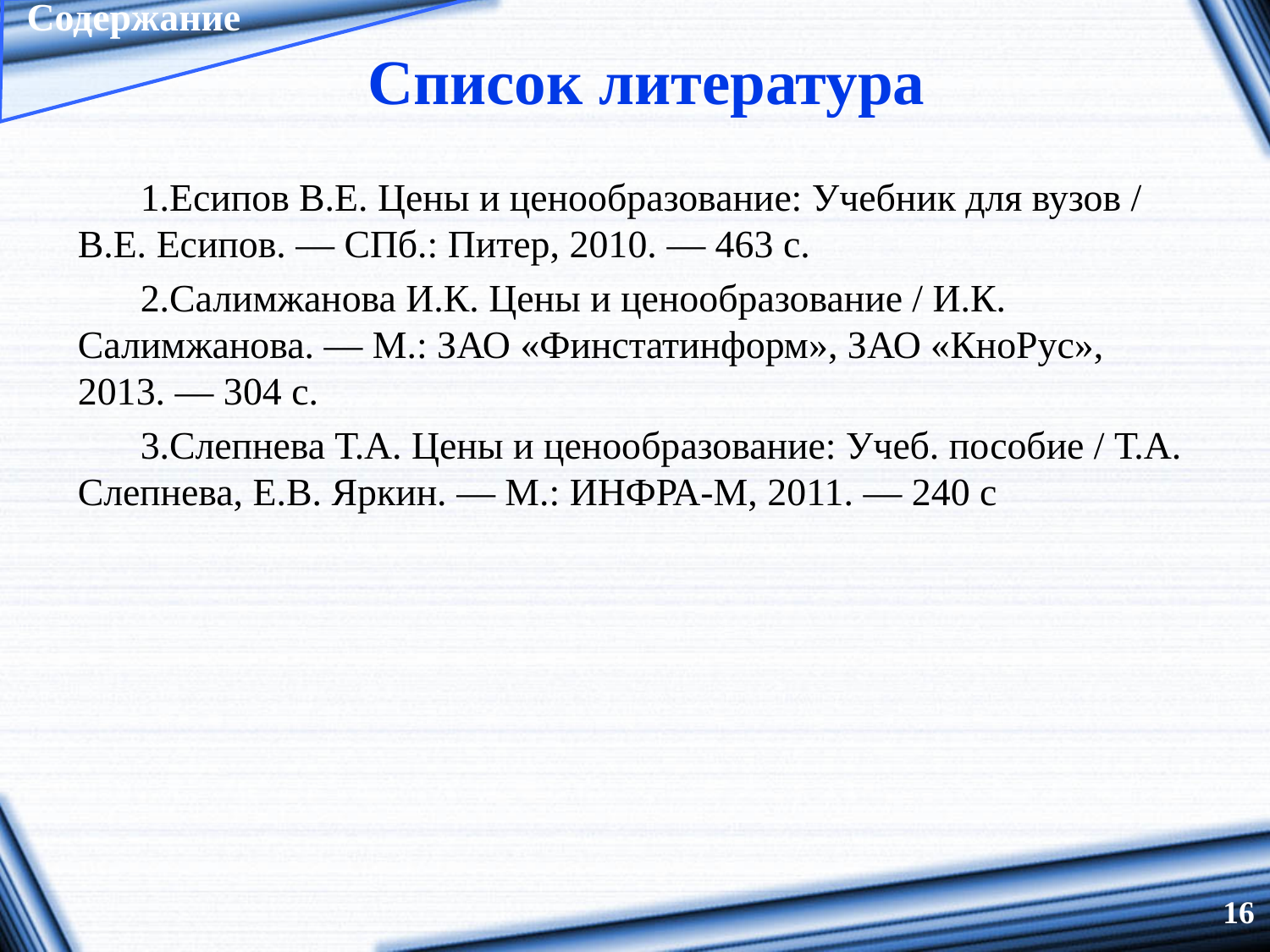

# Список литература

Содержание
Есипов В.Е. Цены и ценообразование: Учебник для вузов / В.Е. Есипов. — СПб.: Питер, 2010. — 463 с.
Салимжанова И.К. Цены и ценообразование / И.К. Салимжанова. — М.: ЗАО «Финстатинформ», ЗАО «КноРус», 2013. — 304 с.
Слепнева Т.А. Цены и ценообразование: Учеб. пособие / Т.А. Слепнева, Е.В. Яркин. — М.: ИНФРА-М, 2011. — 240 с
16